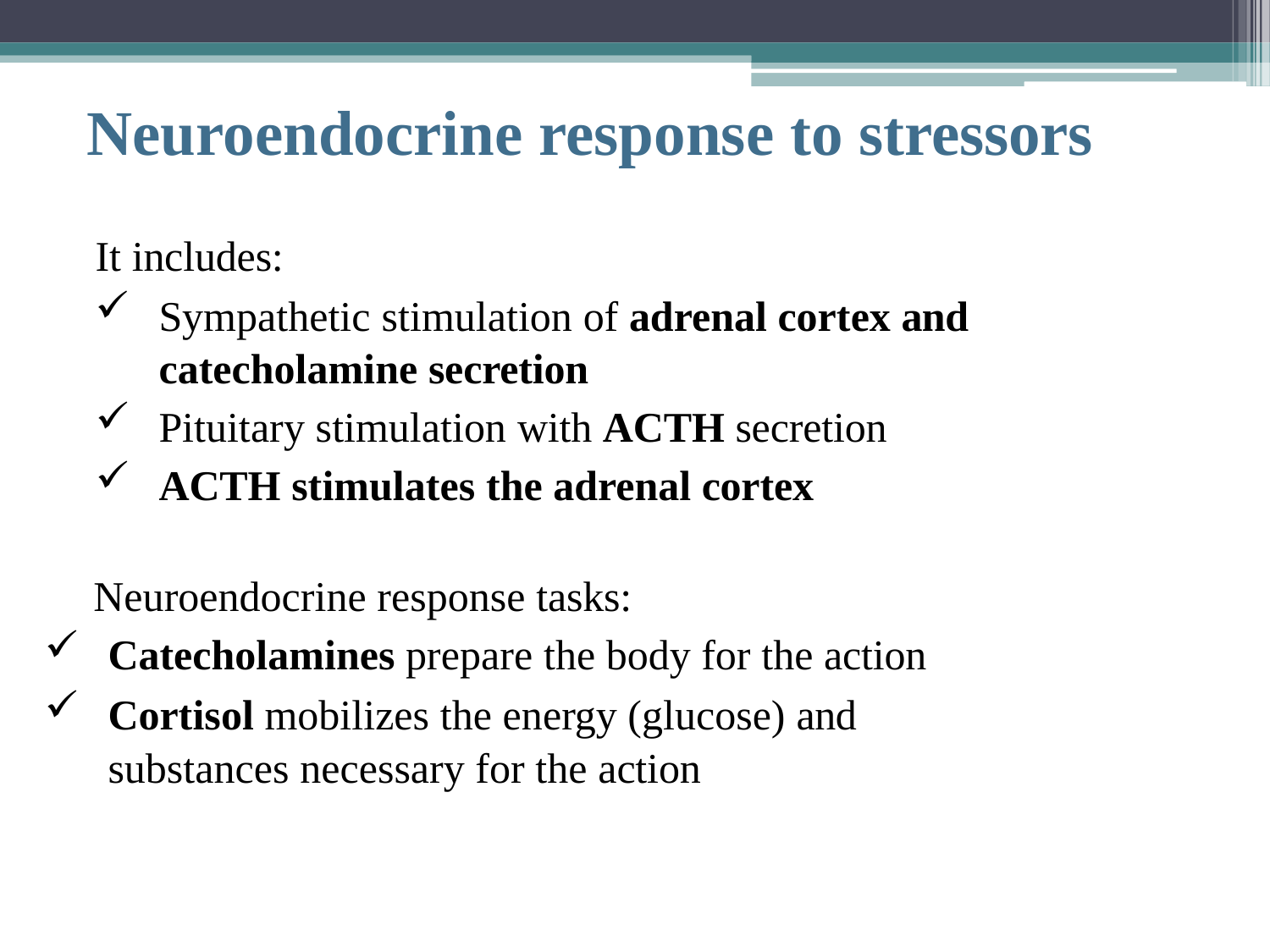

# Neuroendocrine response to stressors
It includes:
Sympathetic stimulation of adrenal cortex and catecholamine secretion
Pituitary stimulation with ACTH secretion
ACTH stimulates the adrenal cortex

Neuroendocrine response tasks:
Catecholamines prepare the body for the action
Cortisol mobilizes the energy (glucose) and substances necessary for the action